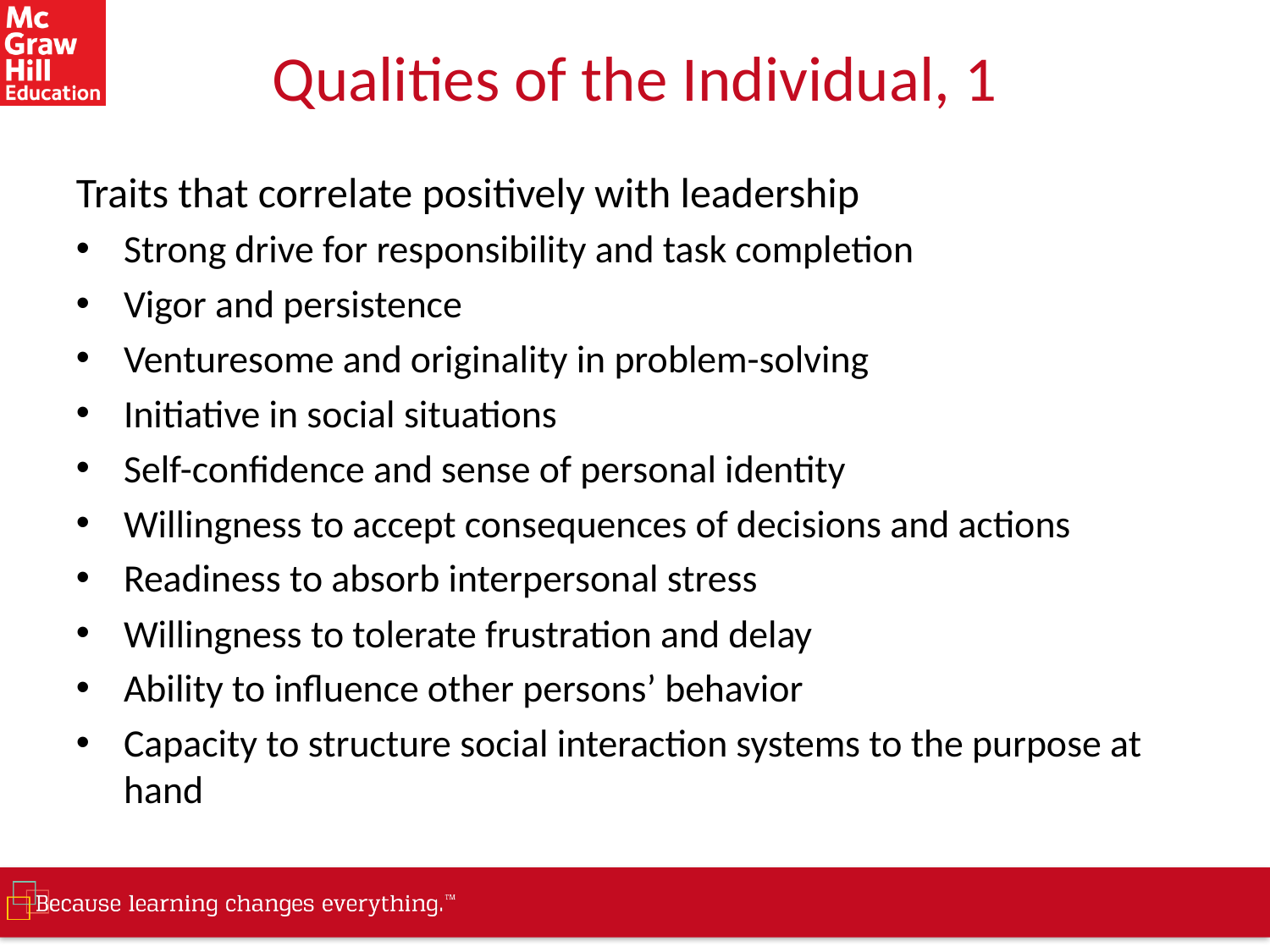

# Qualities of the Individual, 1
Traits that correlate positively with leadership
Strong drive for responsibility and task completion
Vigor and persistence
Venturesome and originality in problem-solving
Initiative in social situations
Self-confidence and sense of personal identity
Willingness to accept consequences of decisions and actions
Readiness to absorb interpersonal stress
Willingness to tolerate frustration and delay
Ability to influence other persons’ behavior
Capacity to structure social interaction systems to the purpose at hand